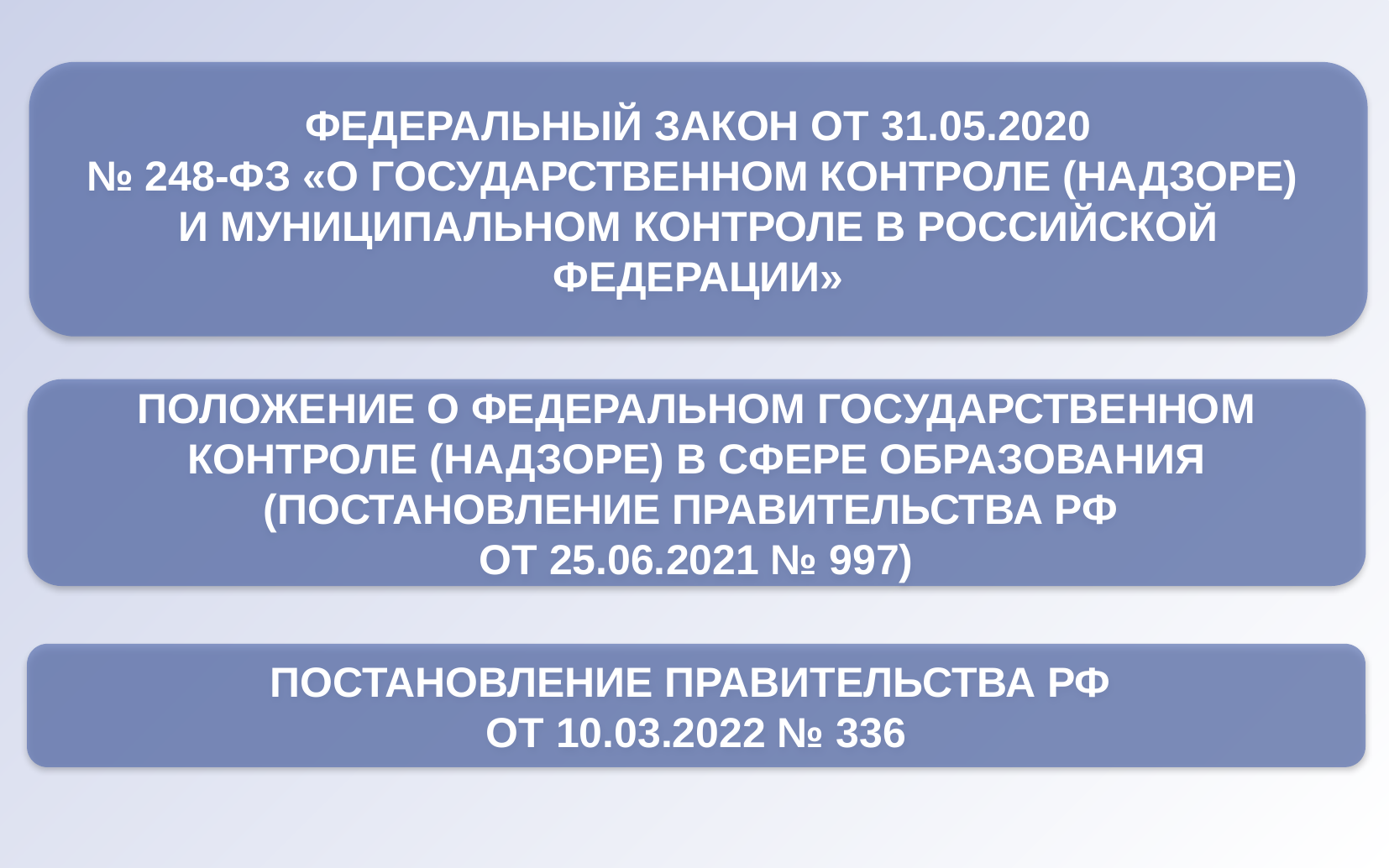

ФЕДЕРАЛЬНЫЙ ЗАКОН ОТ 31.05.2020
№ 248-ФЗ «О ГОСУДАРСТВЕННОМ КОНТРОЛЕ (НАДЗОРЕ)
И МУНИЦИПАЛЬНОМ КОНТРОЛЕ В РОССИЙСКОЙ ФЕДЕРАЦИИ»
ПОЛОЖЕНИЕ О ФЕДЕРАЛЬНОМ ГОСУДАРСТВЕННОМ КОНТРОЛЕ (НАДЗОРЕ) В СФЕРЕ ОБРАЗОВАНИЯ
(ПОСТАНОВЛЕНИЕ ПРАВИТЕЛЬСТВА РФ
ОТ 25.06.2021 № 997)
ПОСТАНОВЛЕНИЕ ПРАВИТЕЛЬСТВА РФ
ОТ 10.03.2022 № 336